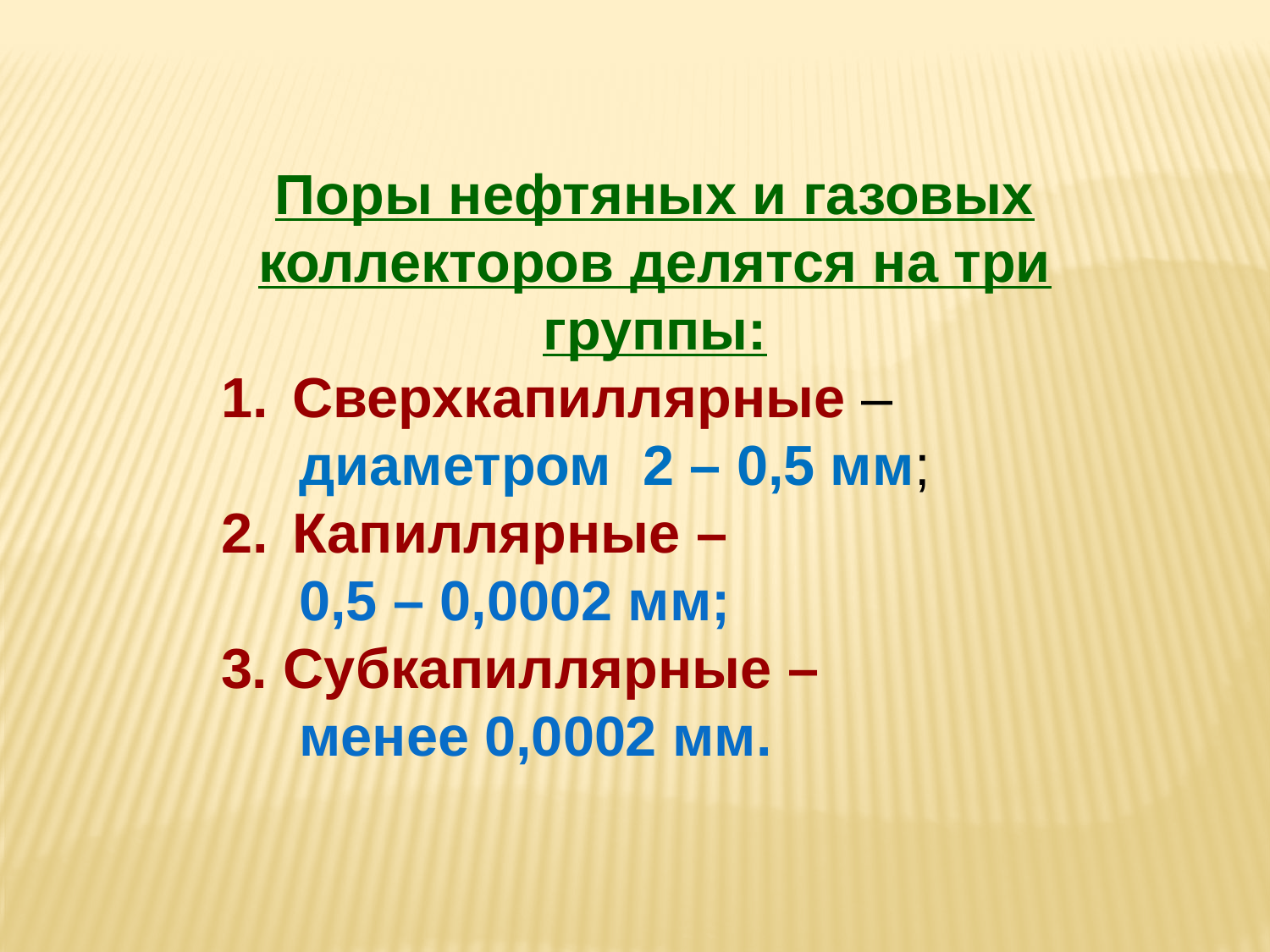

Поры нефтяных и газовых коллекторов делятся на три группы:
Сверхкапиллярные –
     диаметром  2 – 0,5 мм;
Капиллярные –
     0,5 – 0,0002 мм;
3. Субкапиллярные –
     менее 0,0002 мм.